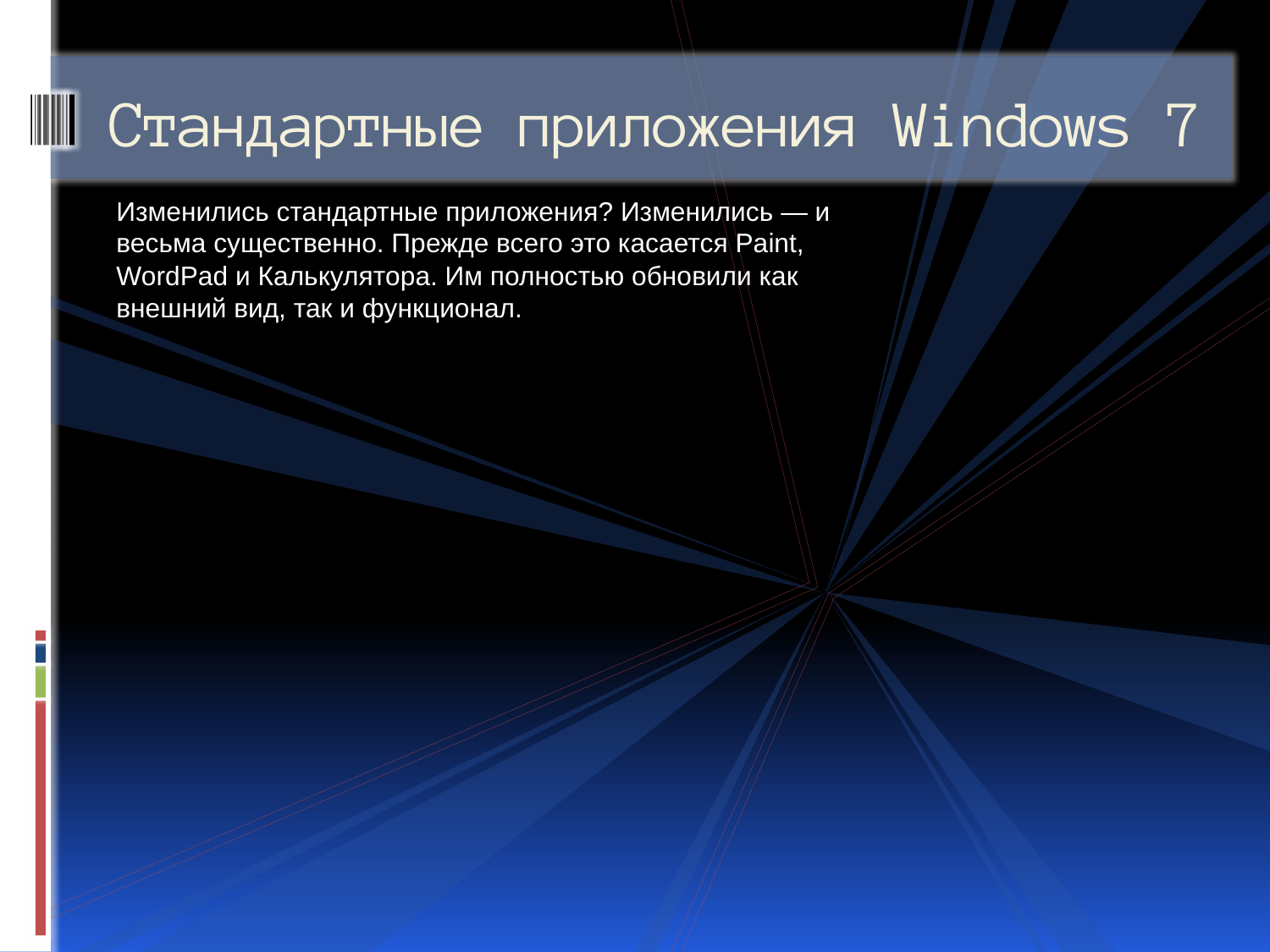

# Стандартные приложения Windows 7
Изменились стандартные приложения? Изменились — и весьма существенно. Прежде всего это касается Paint, WordPad и Калькулятора. Им полностью обновили как внешний вид, так и функционал.